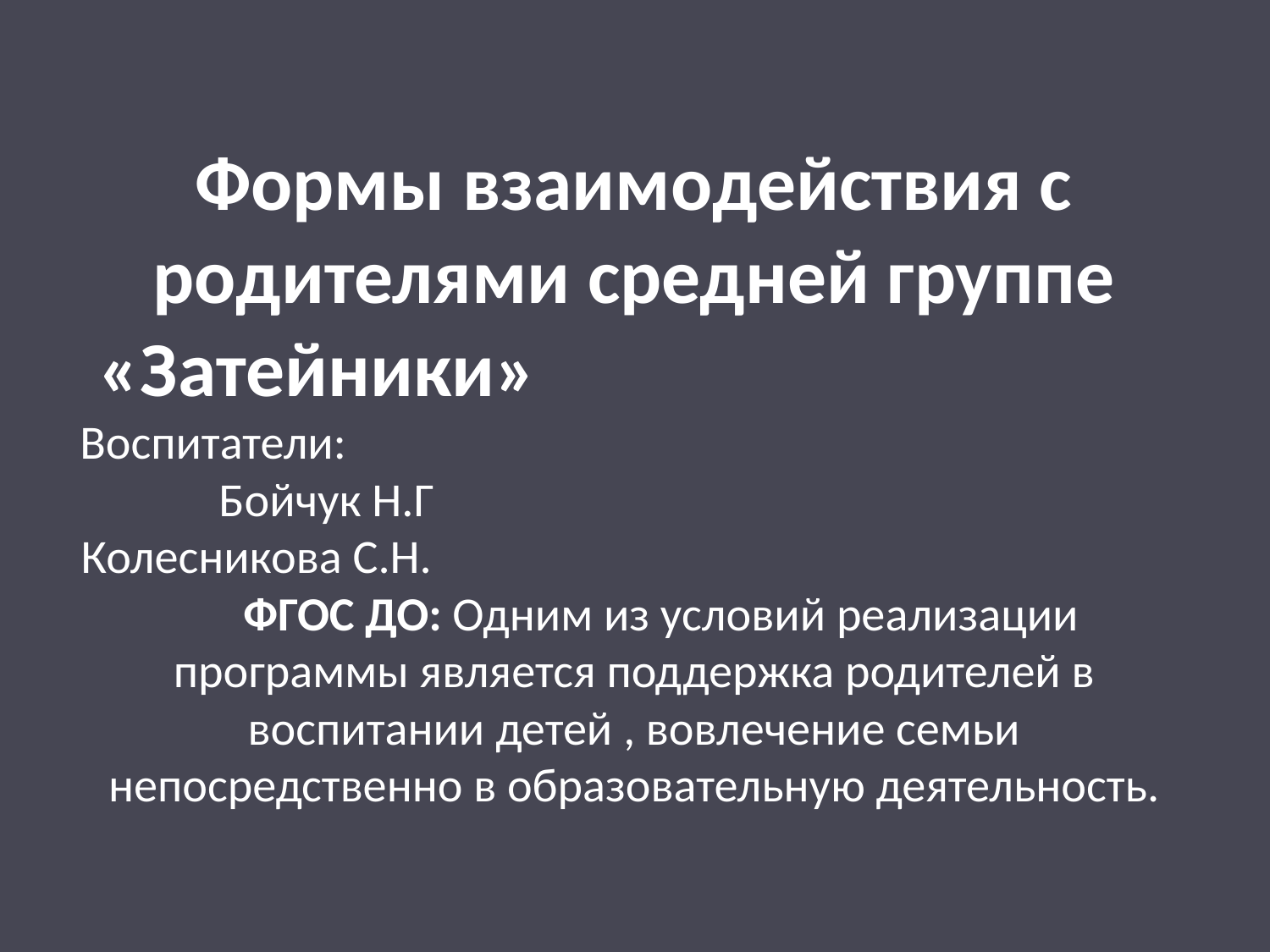

# Формы взаимодействия с родителями средней группе «Затейники»                                     Воспитатели:                                                                                       Бойчук Н.Г                                                                  Колесникова С.Н.                                                                            ФГОС ДО: Одним из условий реализации программы является поддержка родителей в воспитании детей , вовлечение семьи непосредственно в образовательную деятельность.